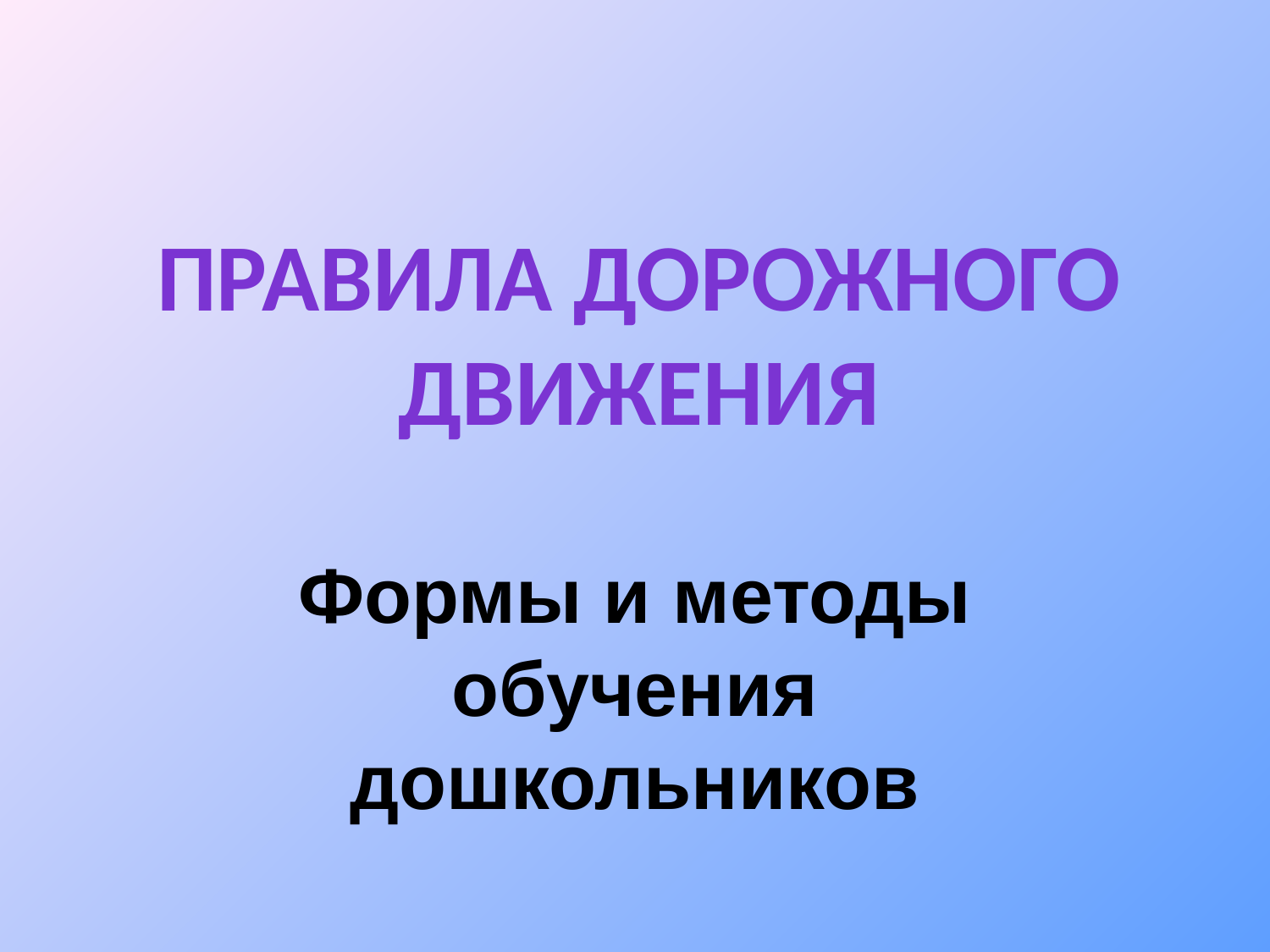

# Правила дорожного движения
Формы и методы обучения дошкольников